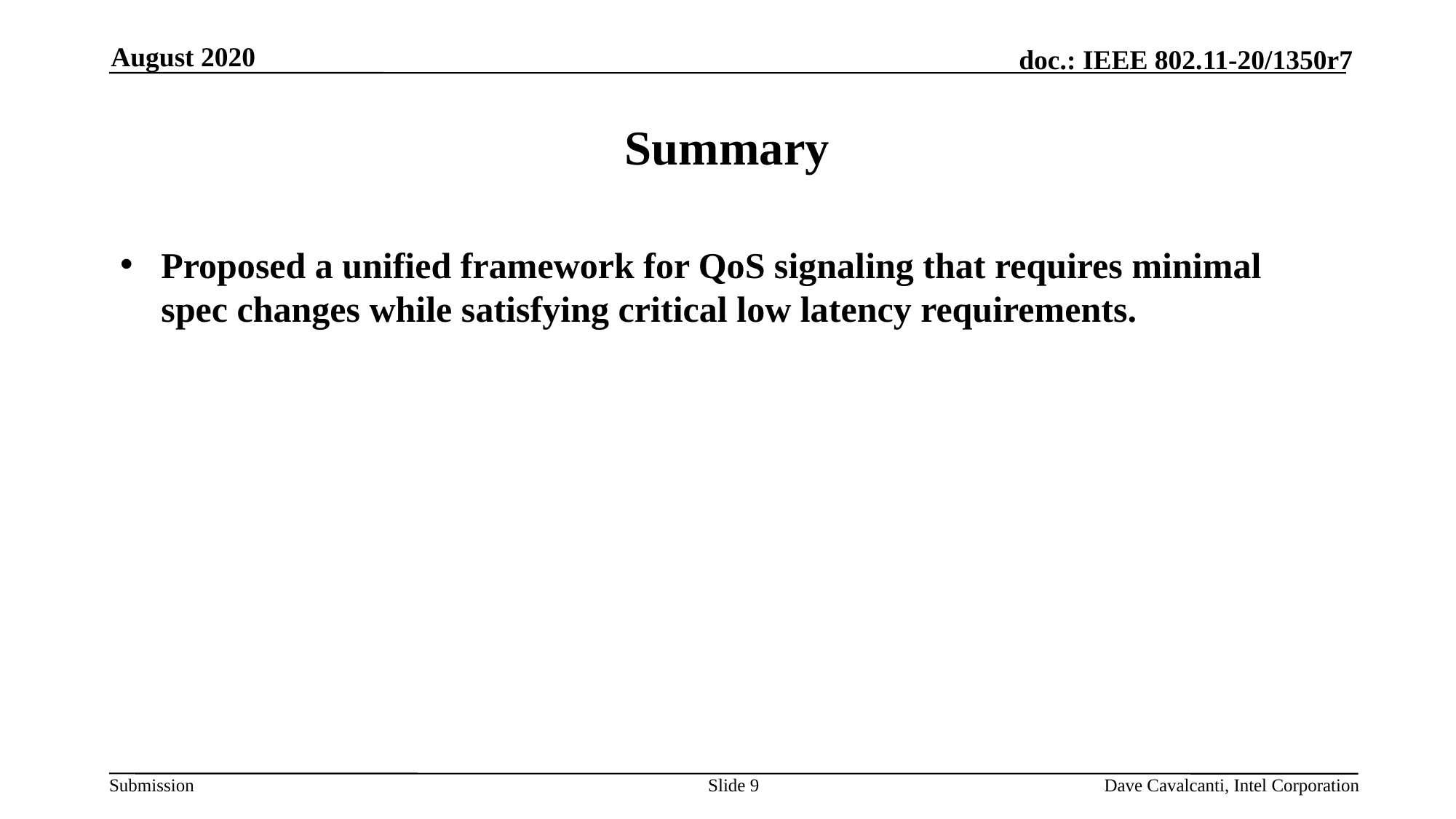

August 2020
# Summary
Proposed a unified framework for QoS signaling that requires minimal spec changes while satisfying critical low latency requirements.
Slide 9
Dave Cavalcanti, Intel Corporation